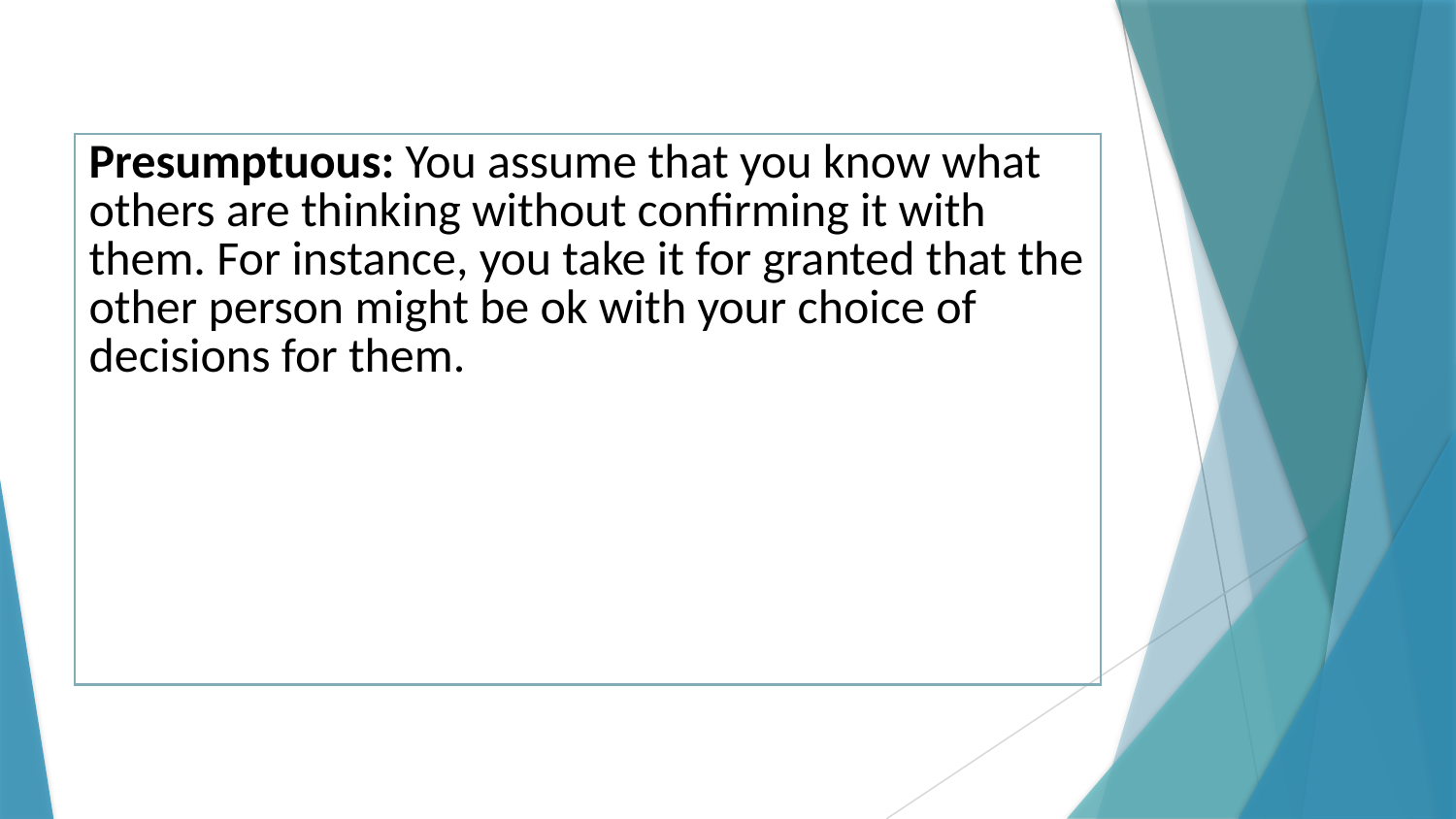

| Presumptuous: You assume that you know what others are thinking without confirming it with them. For instance, you take it for granted that the other person might be ok with your choice of decisions for them. |
| --- |